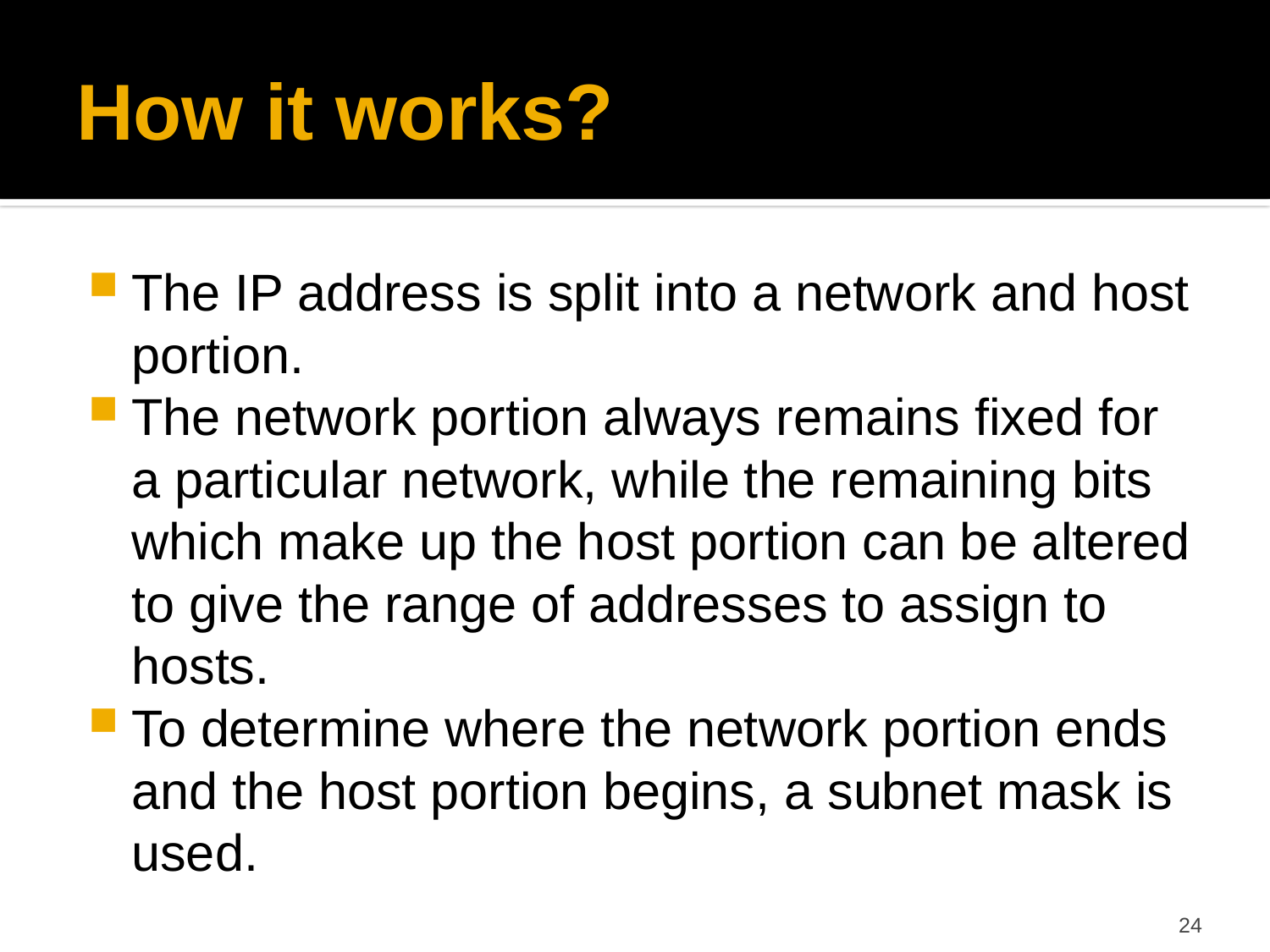

# How it works?
The IP address is split into a network and host portion.
The network portion always remains fixed for a particular network, while the remaining bits which make up the host portion can be altered to give the range of addresses to assign to hosts.
To determine where the network portion ends and the host portion begins, a subnet mask is used.

24